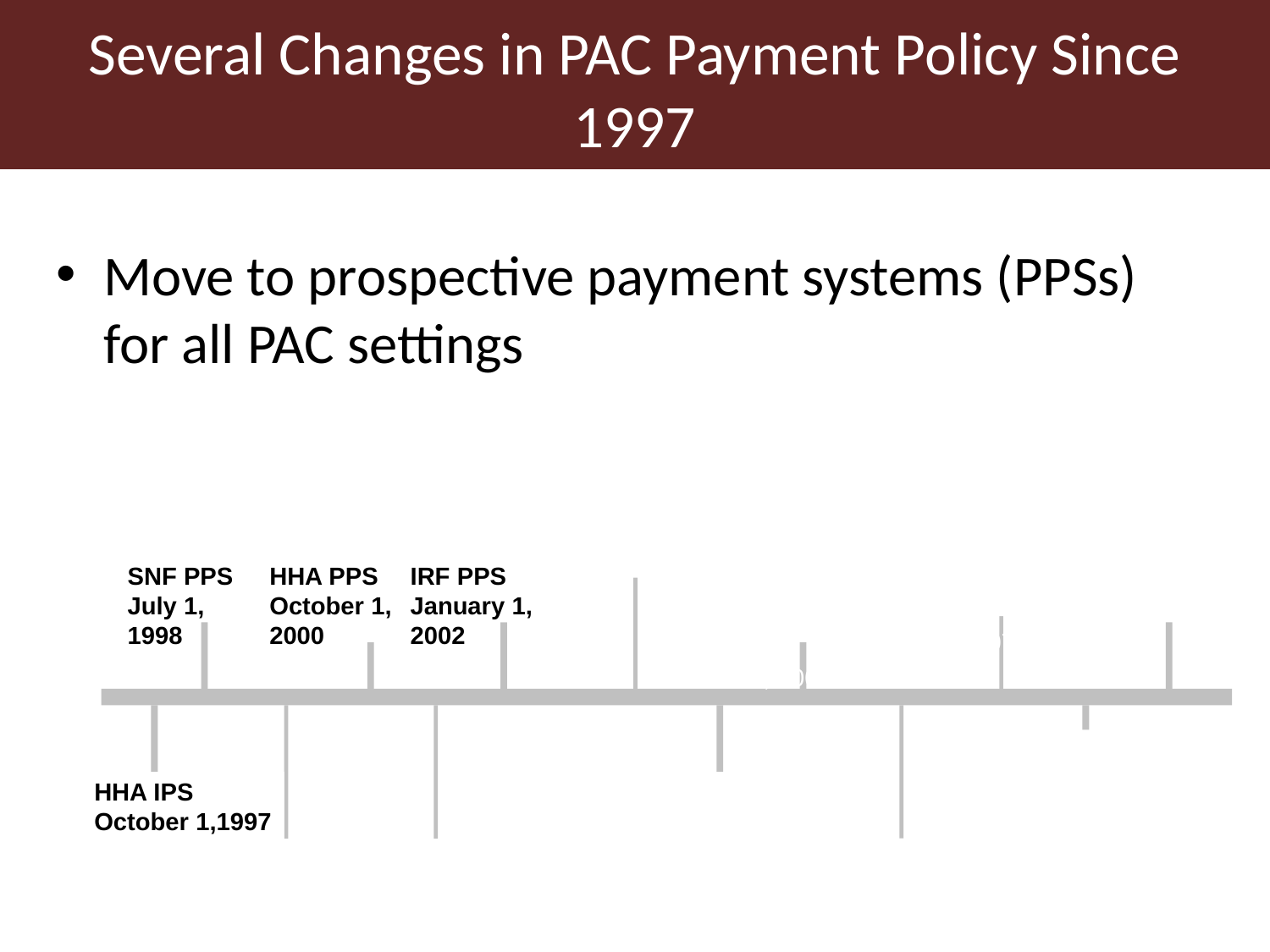

# Several Changes in PAC Payment Policy Since 1997
Move to prospective payment systems (PPSs) for all PAC settings

LTCH PPS
October, 2002
DRA of 2005
Instituted HHA P4P
January, 2007
MMA increased per diem SNF payment
October, 2004
SNF PPS
July 1, 1998
HHA PPS
October 1, 2000
IRF PPS
January 1, 2002

MMSEA of 2007 permanently reset IRF 75% rule to 60%
December, 2007
HHA IPS
October 1,1997
IRF 75% rule (phased in over 4 years)
April, 2004
SNF RUG groups increased from 44 to 53
January, 2006

MMSEA of 2007 LTCH 25% rule and moratorium
December, 2007
BBRA: SNF PPS
Adjusted April 1, 2000
BIPA: SNF PPS
Adjusted April 1, 2001